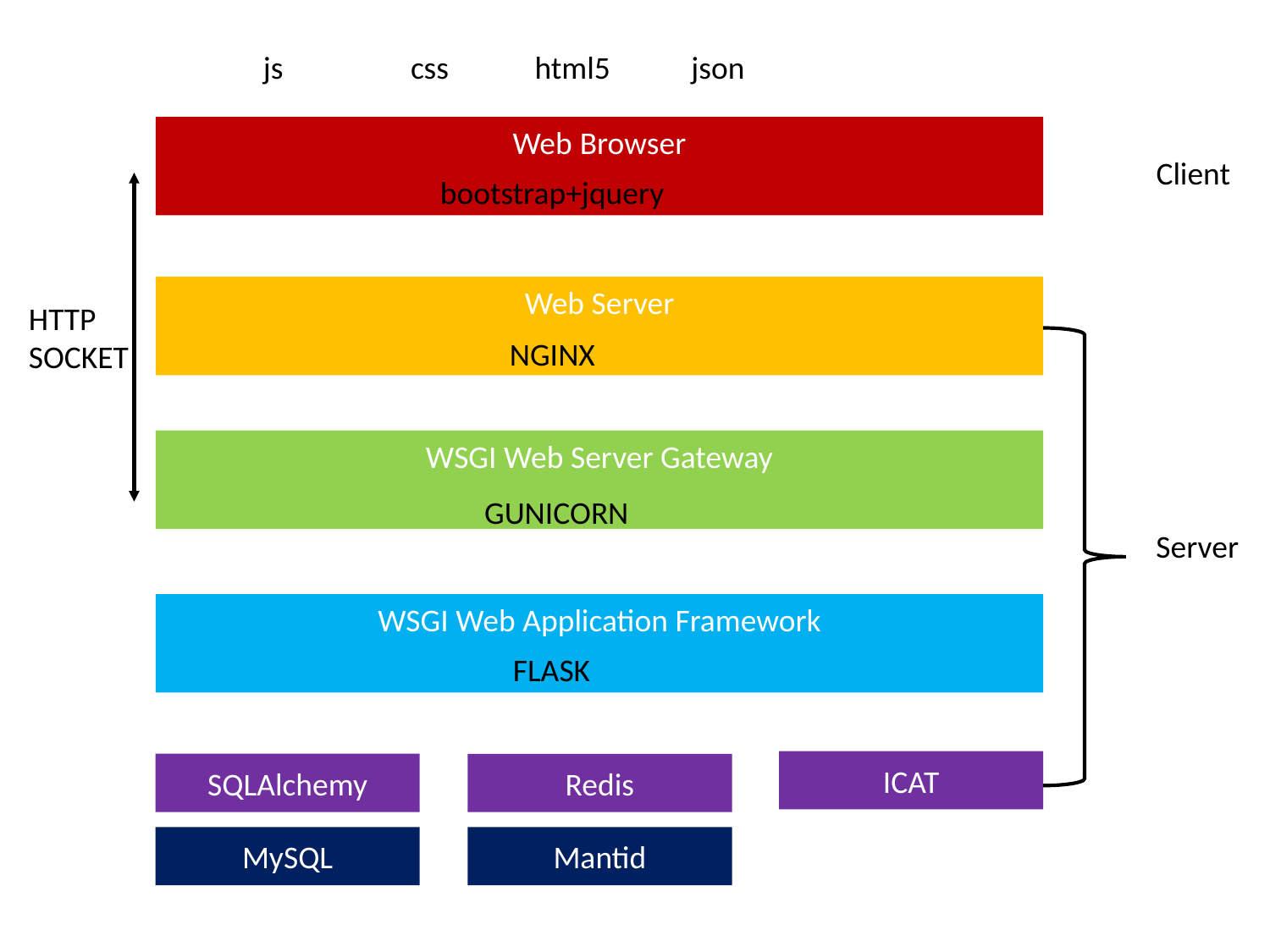

js
css
html5
json
Web Browser
Client
bootstrap+jquery
Web Server
HTTP
SOCKET
NGINX

WSGI Web Server Gateway
GUNICORN
Server
WSGI Web Application Framework
FLASK
ICAT
SQLAlchemy
Redis
Mantid
MySQL